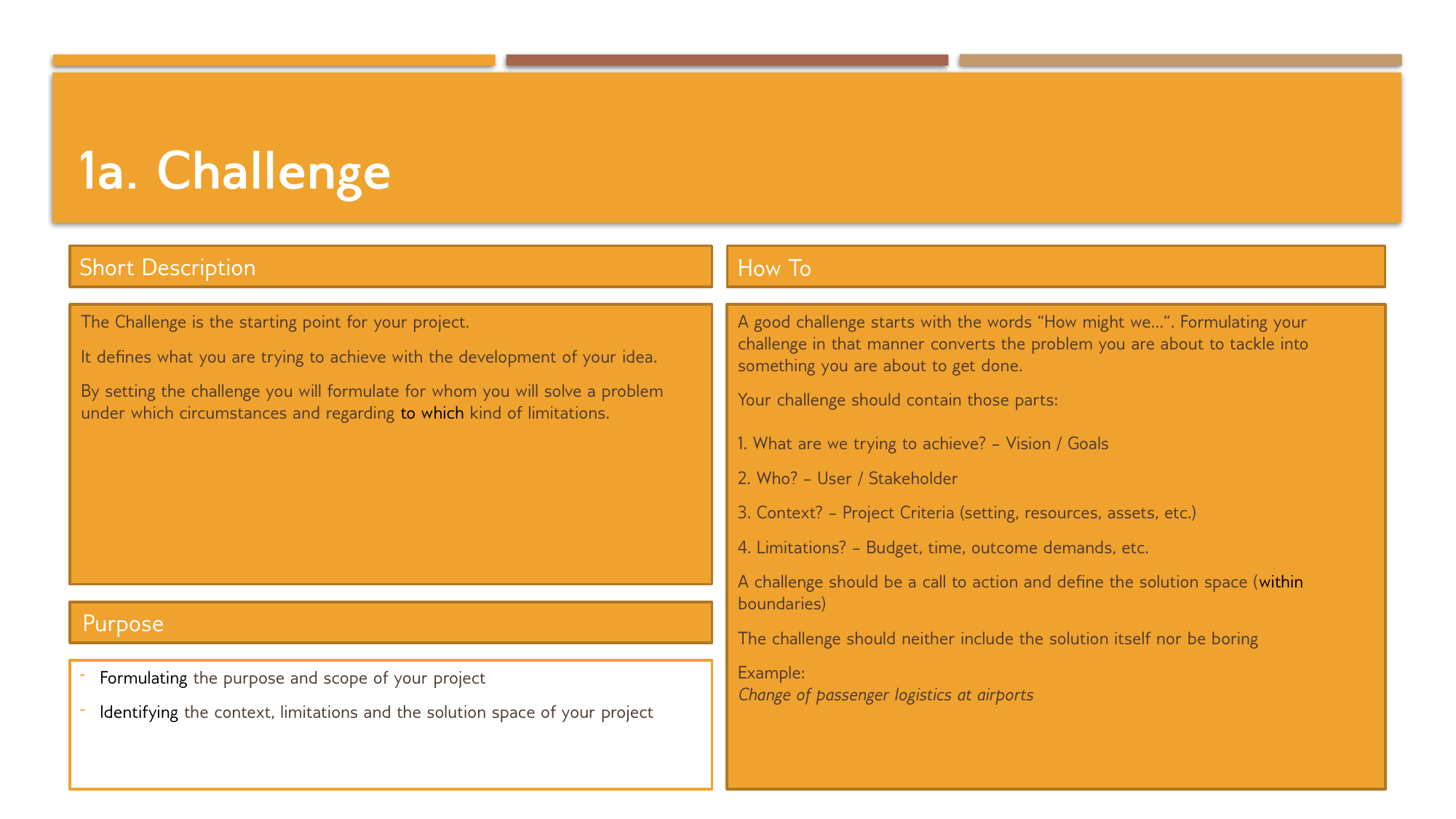

# 1a. Challenge
Short Description
How To
A good challenge starts with the words “How might we…“. Formulating your challenge in that manner converts the problem you are about to tackle into something you are about to get done.
Your challenge should contain those parts:
1. What are we trying to achieve? – Vision / Goals
2. Who? – User / Stakeholder
3. Context? – Project Criteria (setting, resources, assets, etc.)
4. Limitations? – Budget, time, outcome demands, etc.
A challenge should be a call to action and define the solution space (within boundaries)
The challenge should neither include the solution itself nor be boring
Example:
Change of passenger logistics at airports

The Challenge is the starting point for your project.
It defines what you are trying to achieve with the development of your idea.
By setting the challenge you will formulate for whom you will solve a problem under which circumstances and regarding to which kind of limitations.
Purpose
Formulating the purpose and scope of your project
Identifying the context, limitations and the solution space of your project